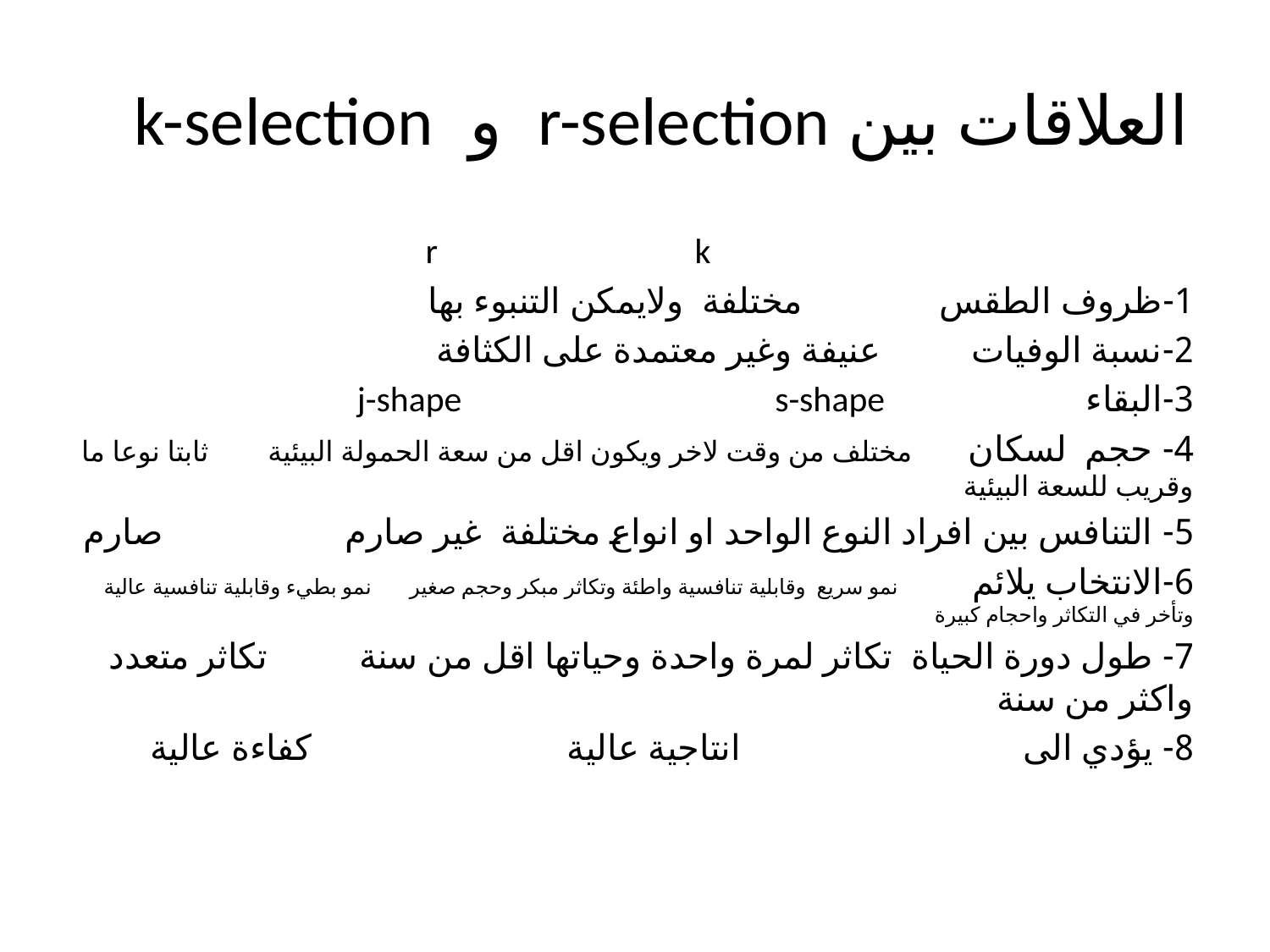

# العلاقات بين r-selection  و  k-selection
                                                     r                                k
1-ظروف الطقس               مختلفة  ولايمكن التنبوء بها
2-نسبة الوفيات          عنيفة وغير معتمدة على الكثافة
3-البقاء                      j-shape                                       s-shape
4- حجم  لسكان      مختلف من وقت لاخر ويكون اقل من سعة الحمولة البيئية        ثابتا نوعا ما وقريب للسعة البيئية
5- التنافس بين افراد النوع الواحد او انواع مختلفة  غير صارم                    صارم
6-الانتخاب يلائم        نمو سريع  وقابلية تنافسية واطئة وتكاثر مبكر وحجم صغير       نمو بطيء وقابلية تنافسية عالية وتأخر في التكاثر واحجام كبيرة
7- طول دورة الحياة  تكاثر لمرة واحدة وحياتها اقل من سنة          تكاثر متعدد واكثر من سنة
8- يؤدي الى                               انتاجية عالية                            كفاءة عالية